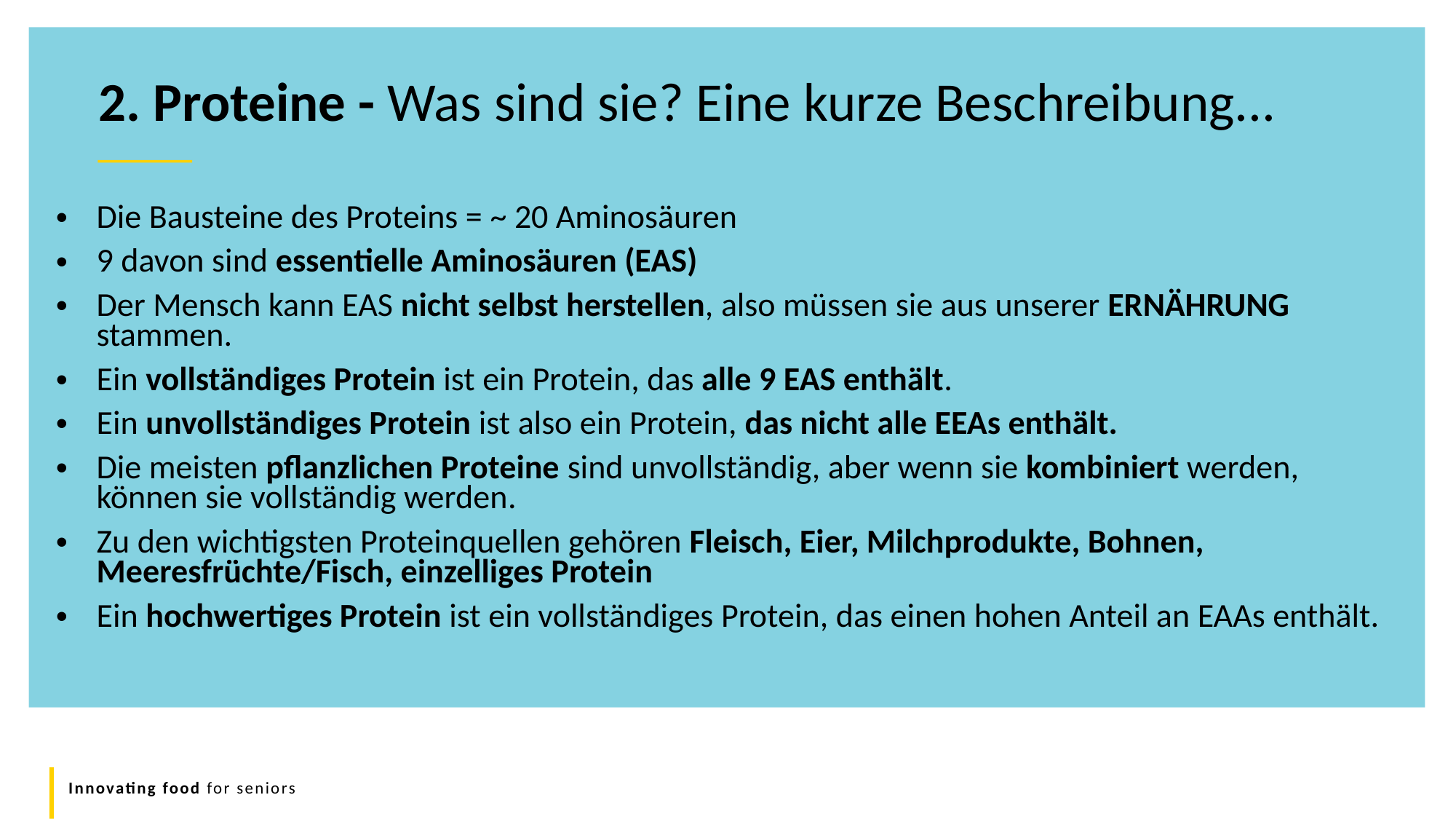

2. Proteine - Was sind sie? Eine kurze Beschreibung...
Die Bausteine des Proteins = ~ 20 Aminosäuren
9 davon sind essentielle Aminosäuren (EAS)
Der Mensch kann EAS nicht selbst herstellen, also müssen sie aus unserer ERNÄHRUNG stammen.
Ein vollständiges Protein ist ein Protein, das alle 9 EAS enthält.
Ein unvollständiges Protein ist also ein Protein, das nicht alle EEAs enthält.
Die meisten pflanzlichen Proteine sind unvollständig, aber wenn sie kombiniert werden, können sie vollständig werden.
Zu den wichtigsten Proteinquellen gehören Fleisch, Eier, Milchprodukte, Bohnen, Meeresfrüchte/Fisch, einzelliges Protein
Ein hochwertiges Protein ist ein vollständiges Protein, das einen hohen Anteil an EAAs enthält.